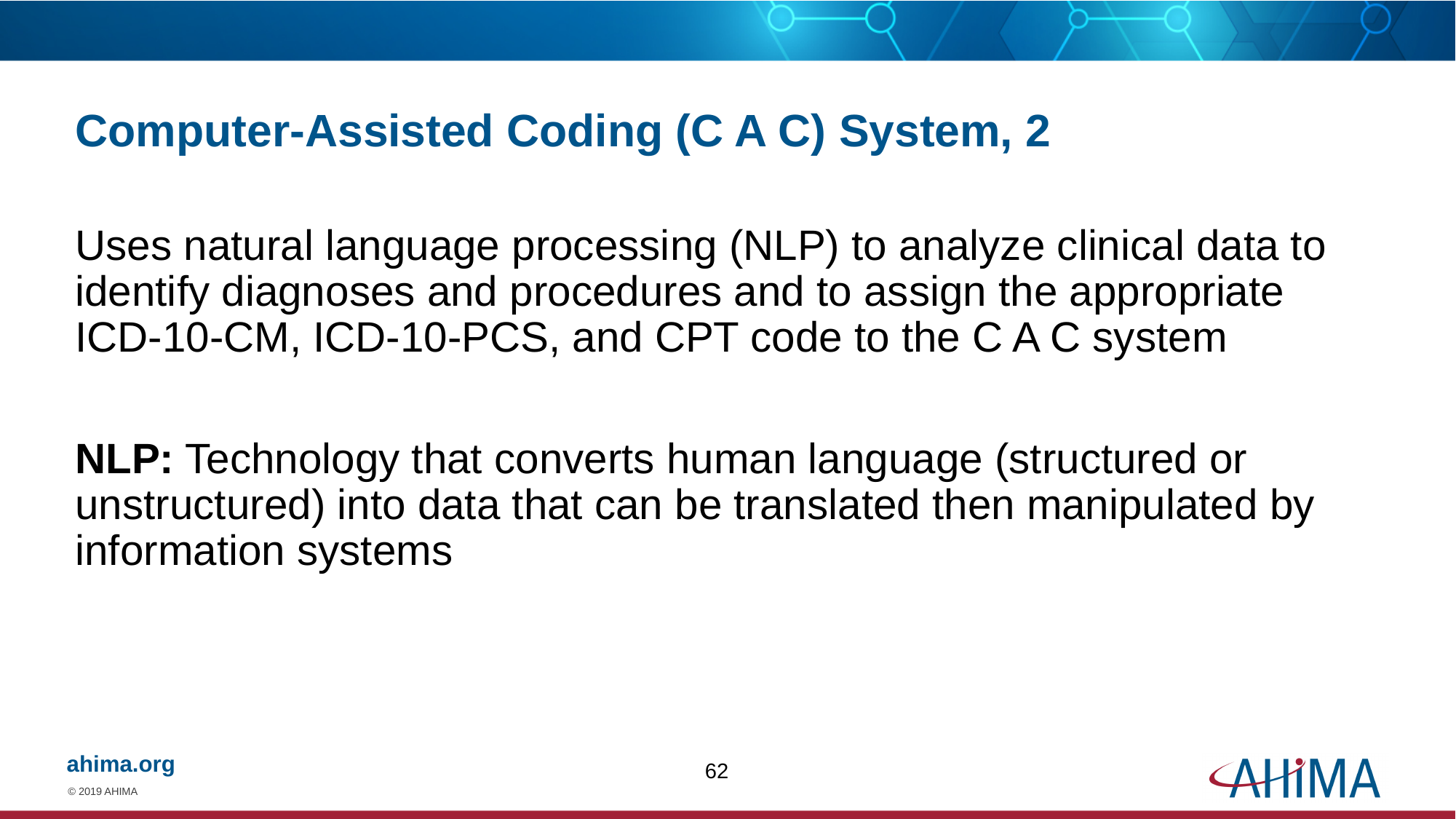

# Computer-Assisted Coding (C A C) System, 2
Uses natural language processing (NLP) to analyze clinical data to identify diagnoses and procedures and to assign the appropriate ICD-10-CM, ICD-10-PCS, and CPT code to the C A C system

NLP: Technology that converts human language (structured or unstructured) into data that can be translated then manipulated by information systems